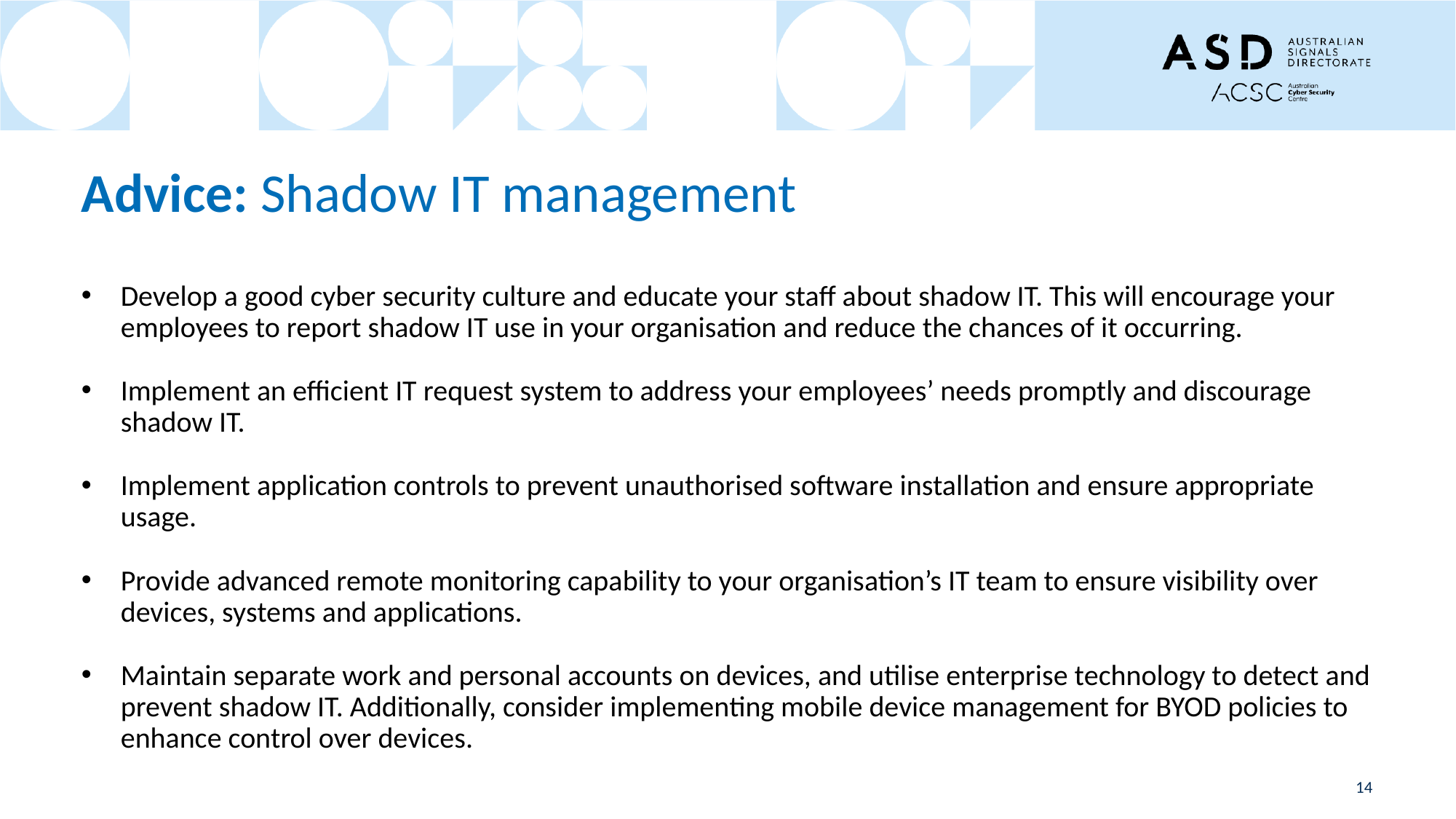

# Advice: Shadow IT management
Develop a good cyber security culture and educate your staff about shadow IT. This will encourage your employees to report shadow IT use in your organisation and reduce the chances of it occurring.
Implement an efficient IT request system to address your employees’ needs promptly and discourage shadow IT.
Implement application controls to prevent unauthorised software installation and ensure appropriate usage.
Provide advanced remote monitoring capability to your organisation’s IT team to ensure visibility over devices, systems and applications.
Maintain separate work and personal accounts on devices, and utilise enterprise technology to detect and prevent shadow IT. Additionally, consider implementing mobile device management for BYOD policies to enhance control over devices.
14